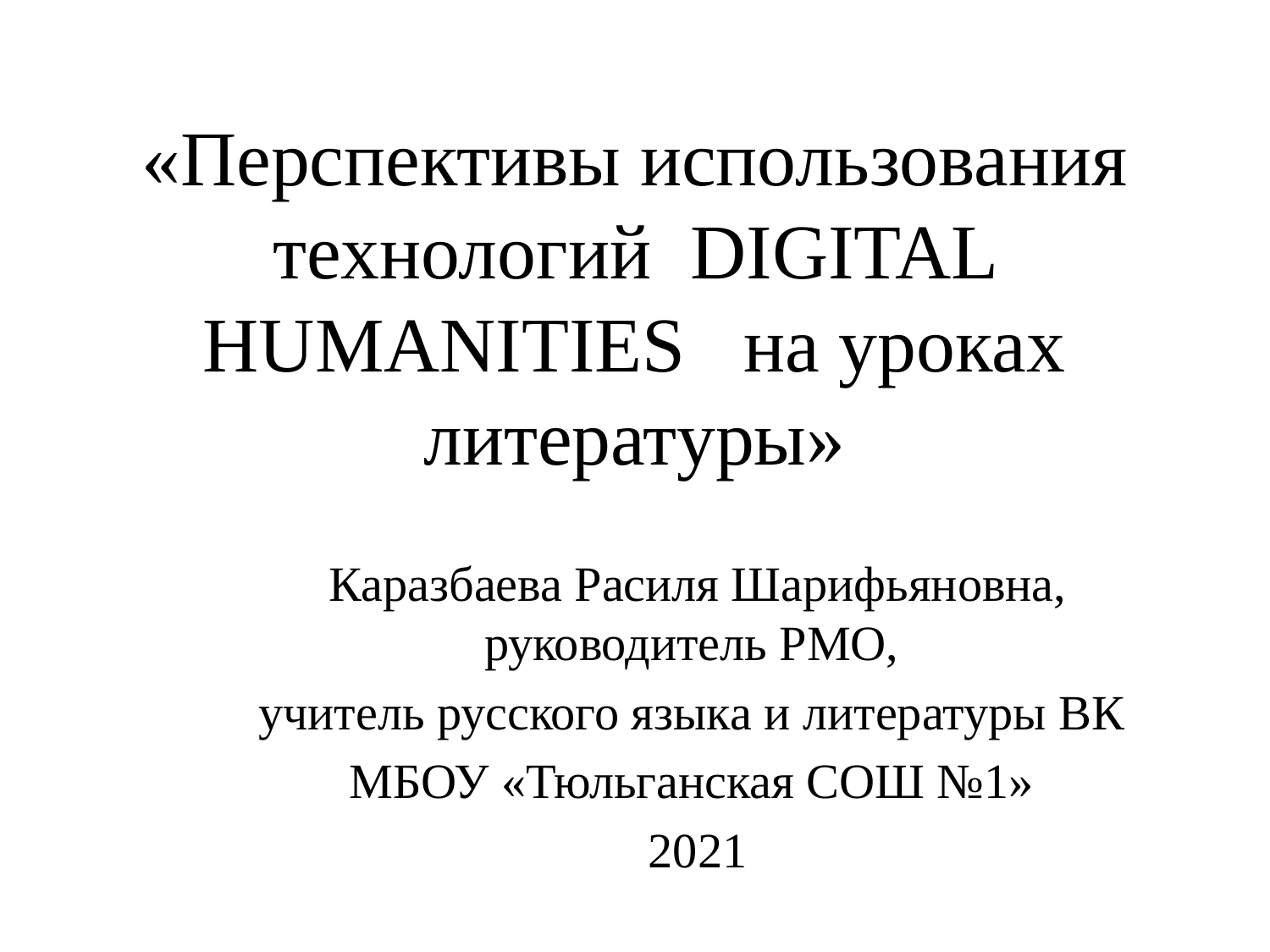

# «Перспективы использования технологий  DIGITAL HUMANITIES   на уроках литературы»
Каразбаева Расиля Шарифьяновна, руководитель РМО,
учитель русского языка и литературы ВК
МБОУ «Тюльганская СОШ №1»
2021